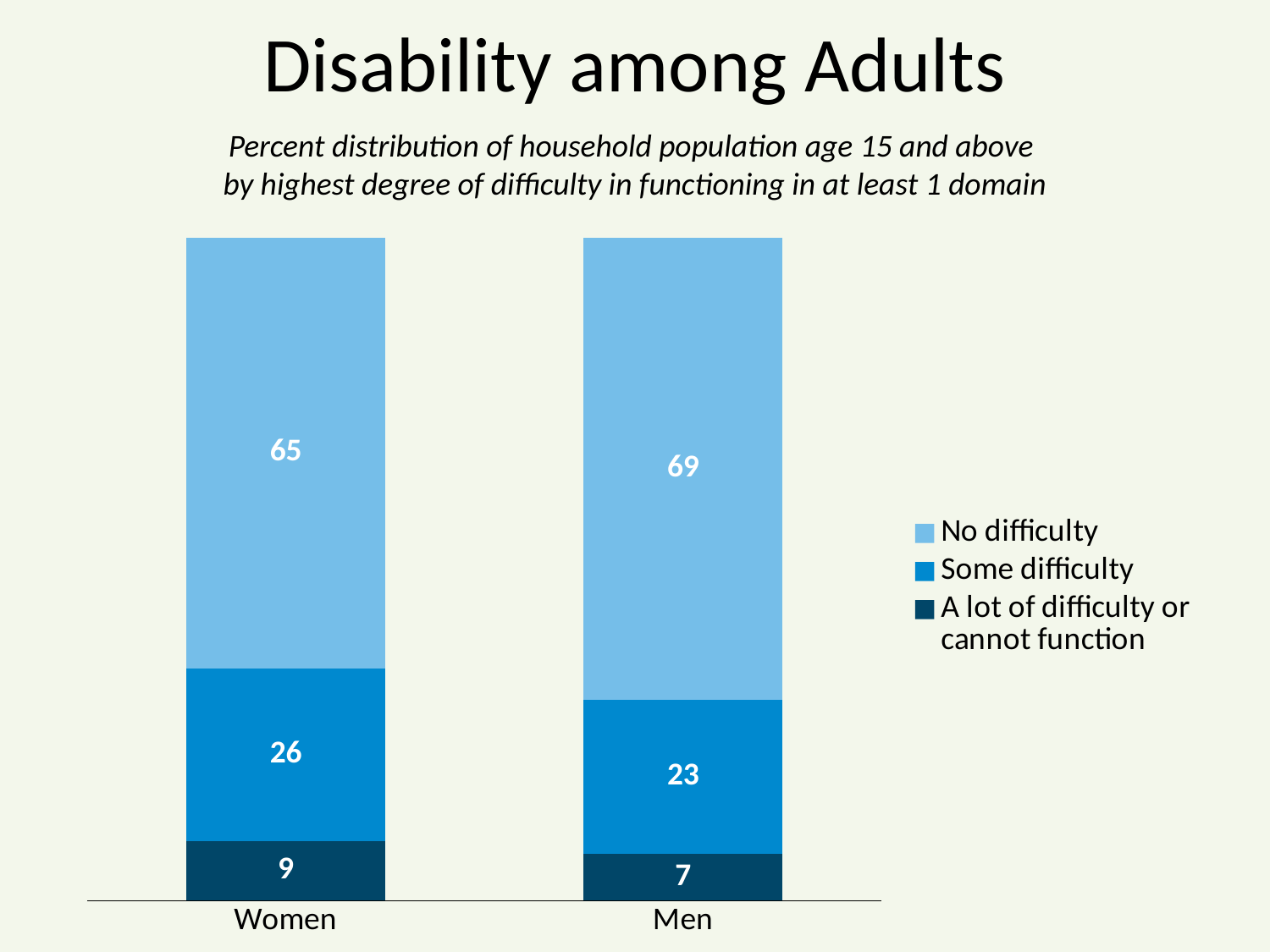

# Disability among Adults
Percent distribution of household population age 15 and above
by highest degree of difficulty in functioning in at least 1 domain

### Chart

| Category | A lot of difficulty or cannot function | Some difficulty | No difficulty |
|---|---|---|---|
| Women | 9.0 | 26.0 | 65.0 |
| Men | 7.0 | 23.0 | 69.0 |